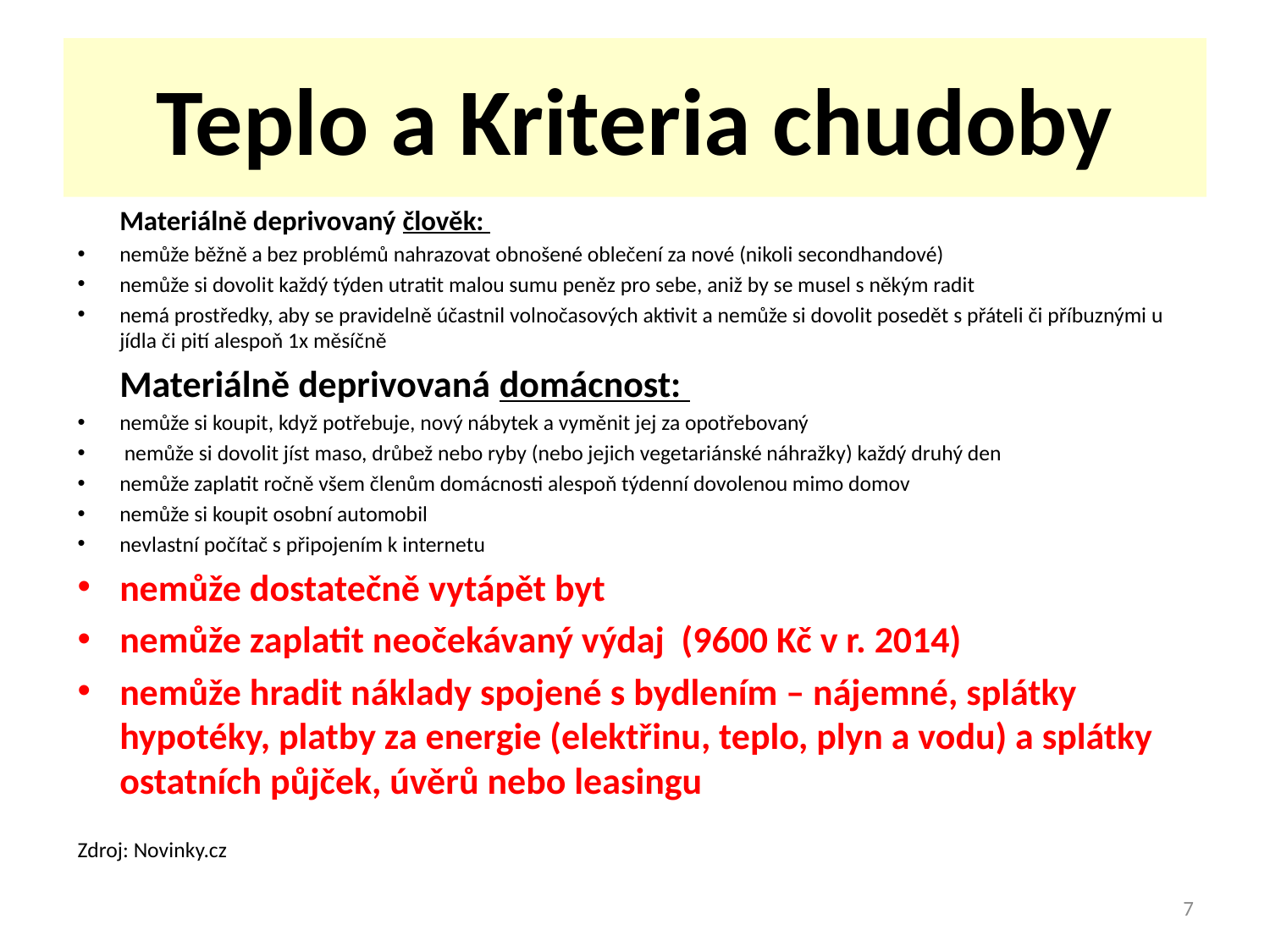

# Teplo a Kriteria chudoby
	Materiálně deprivovaný člověk:
nemůže běžně a bez problémů nahrazovat obnošené oblečení za nové (nikoli secondhandové)
nemůže si dovolit každý týden utratit malou sumu peněz pro sebe, aniž by se musel s někým radit
nemá prostředky, aby se pravidelně účastnil volnočasových aktivit a nemůže si dovolit posedět s přáteli či příbuznými u jídla či pití alespoň 1x měsíčně
	Materiálně deprivovaná domácnost:
nemůže si koupit, když potřebuje, nový nábytek a vyměnit jej za opotřebovaný
 nemůže si dovolit jíst maso, drůbež nebo ryby (nebo jejich vegetariánské náhražky) každý druhý den
nemůže zaplatit ročně všem členům domácnosti alespoň týdenní dovolenou mimo domov
nemůže si koupit osobní automobil
nevlastní počítač s připojením k internetu
nemůže dostatečně vytápět byt
nemůže zaplatit neočekávaný výdaj  (9600 Kč v r. 2014)
nemůže hradit náklady spojené s bydlením – nájemné, splátky hypotéky, platby za energie (elektřinu, teplo, plyn a vodu) a splátky ostatních půjček, úvěrů nebo leasingu

Zdroj: Novinky.cz

7